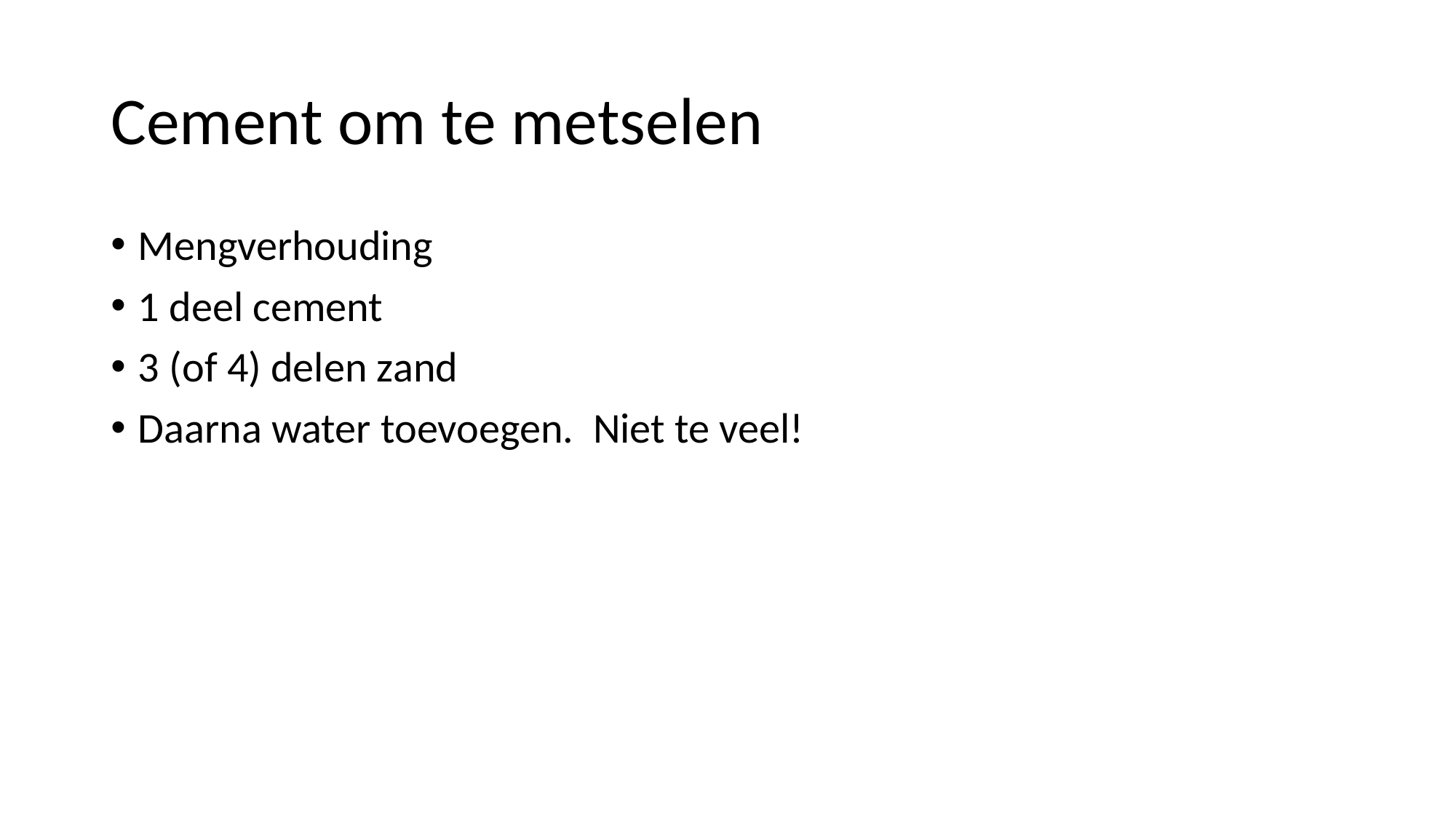

# Cement om te metselen
Mengverhouding
1 deel cement
3 (of 4) delen zand
Daarna water toevoegen.  Niet te veel!